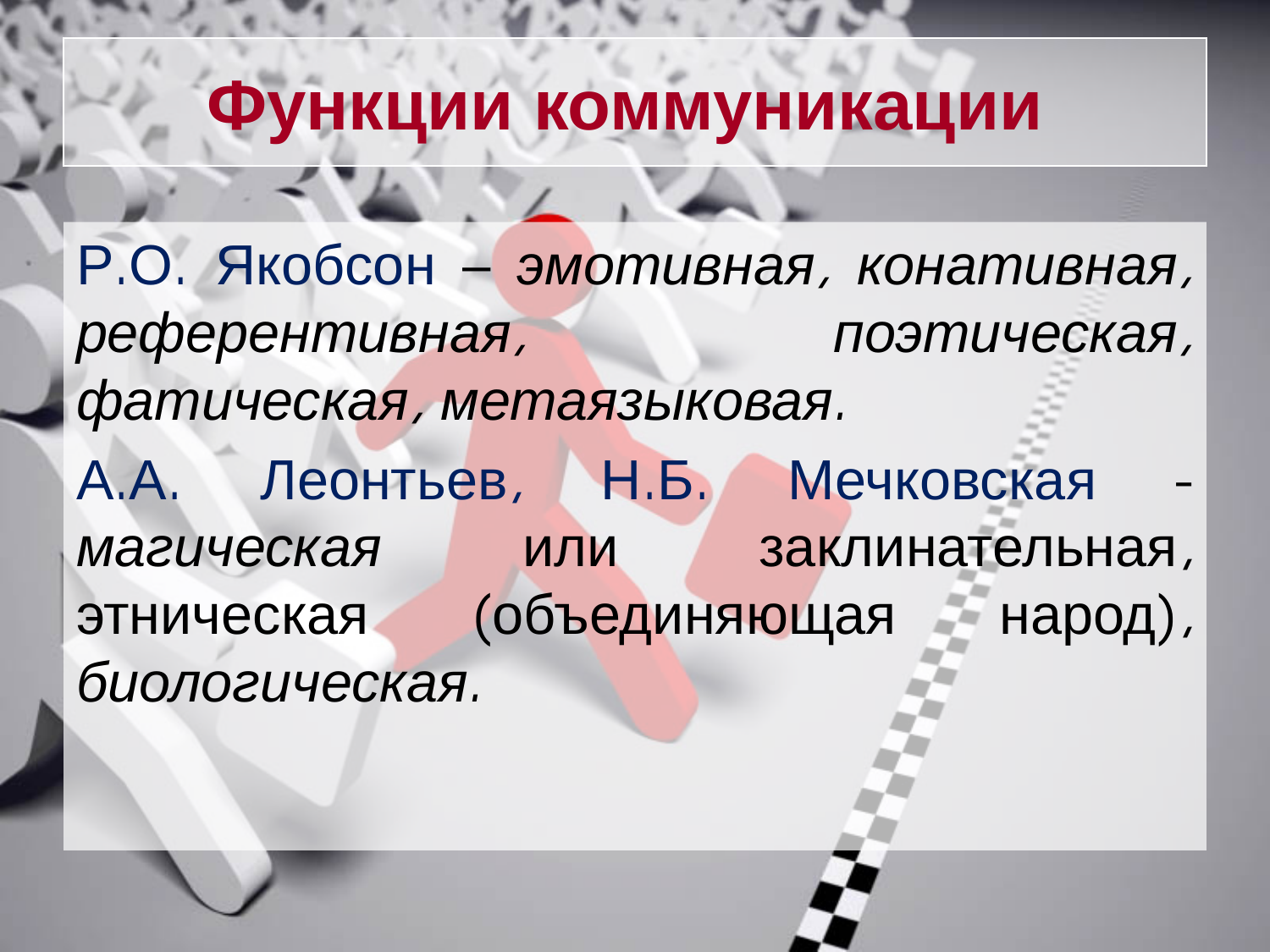

# Функции коммуникации
Р.О. Якобсон – эмотивная, конативная, референтивная, поэтическая, фатическая, метаязыковая.
А.А. Леонтьев, Н.Б. Мечковская - магическая или заклинательная, этническая (объединяющая народ), биологическая.